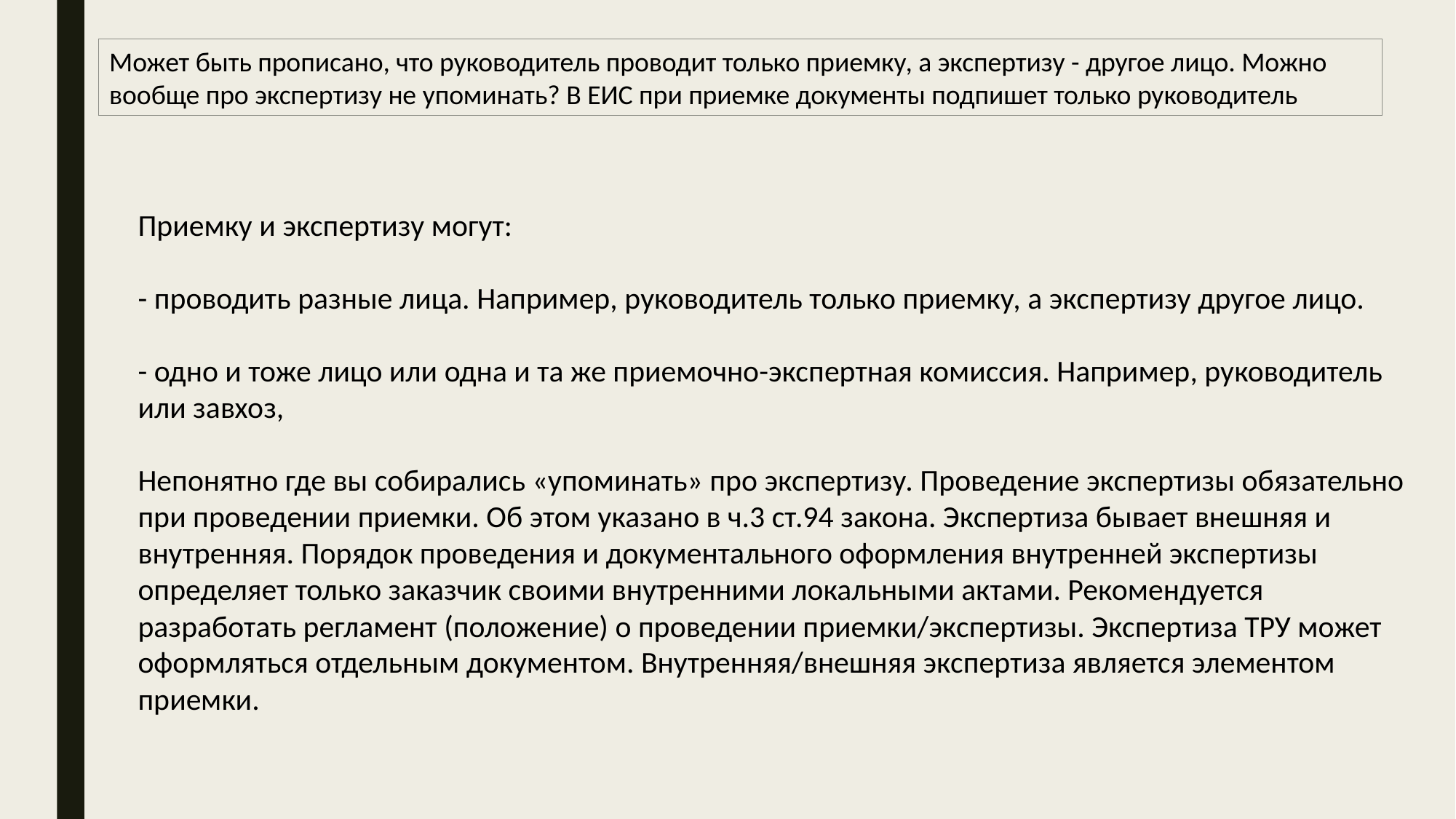

Может быть прописано, что руководитель проводит только приемку, а экспертизу - другое лицо. Можно вообще про экспертизу не упоминать? В ЕИС при приемке документы подпишет только руководитель
Приемку и экспертизу могут:

- проводить разные лица. Например, руководитель только приемку, а экспертизу другое лицо.

- одно и тоже лицо или одна и та же приемочно-экспертная комиссия. Например, руководитель или завхоз,

Непонятно где вы собирались «упоминать» про экспертизу. Проведение экспертизы обязательно при проведении приемки. Об этом указано в ч.3 ст.94 закона. Экспертиза бывает внешняя и внутренняя. Порядок проведения и документального оформления внутренней экспертизы определяет только заказчик своими внутренними локальными актами. Рекомендуется разработать регламент (положение) о проведении приемки/экспертизы. Экспертиза ТРУ может оформляться отдельным документом. Внутренняя/внешняя экспертиза является элементом приемки.